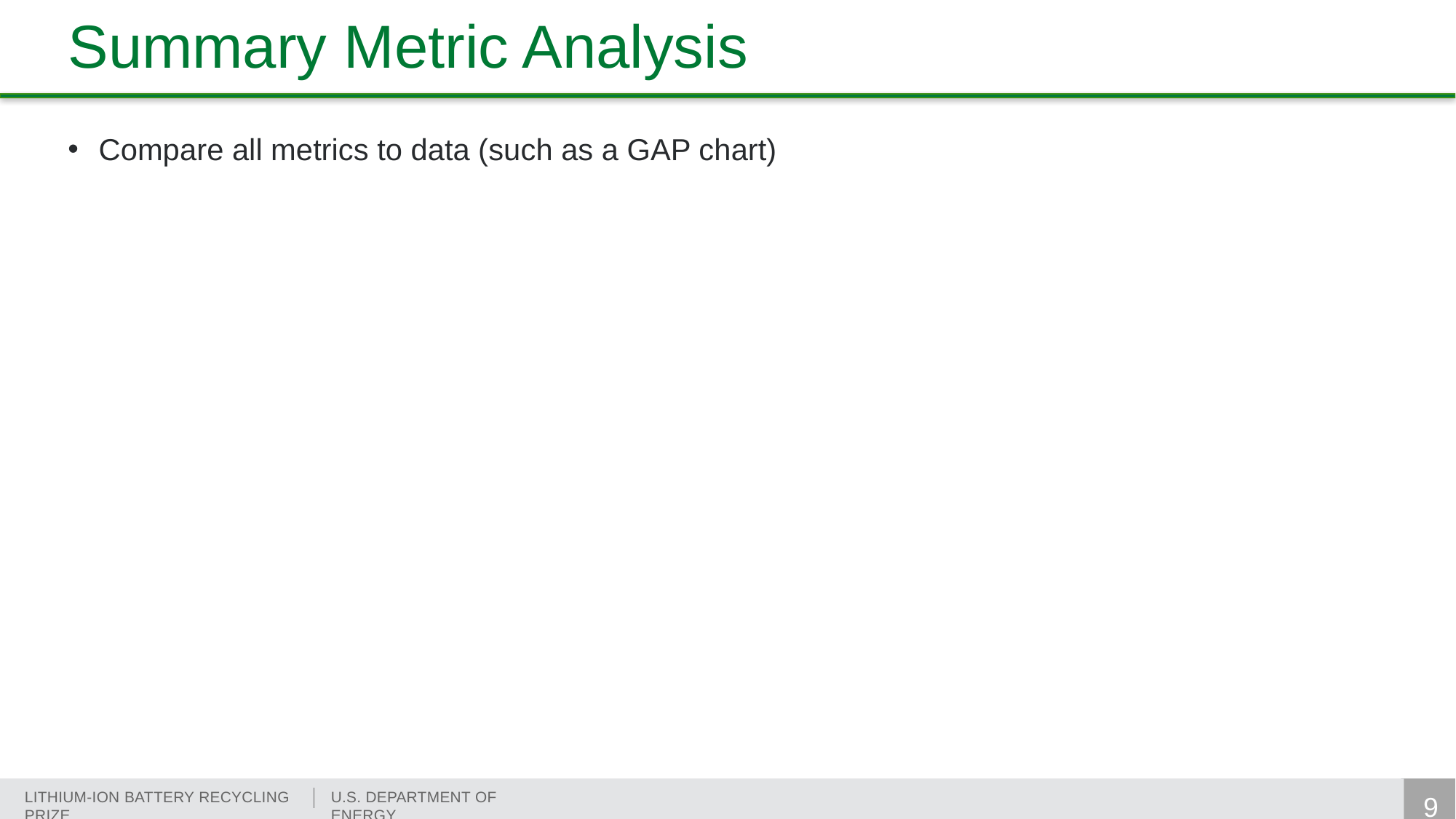

# Summary Metric Analysis
Compare all metrics to data (such as a GAP chart)

9